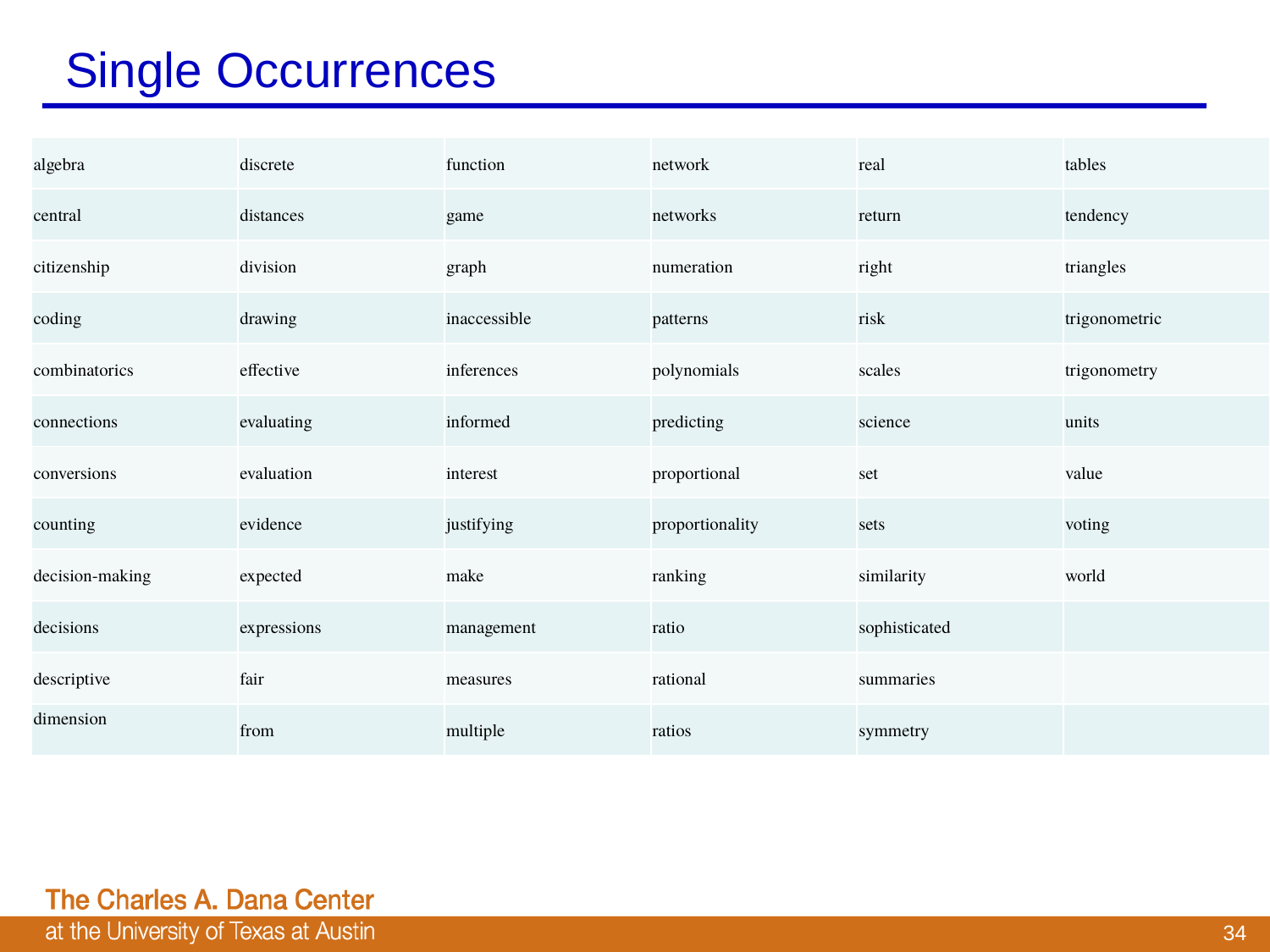

Single Occurrences

| algebra | discrete | function | network | real | tables |
| --- | --- | --- | --- | --- | --- |
| central | distances | game | networks | return | tendency |
| citizenship | division | graph | numeration | right | triangles |
| coding | drawing | inaccessible | patterns | risk | trigonometric |
| combinatorics | effective | inferences | polynomials | scales | trigonometry |
| connections | evaluating | informed | predicting | science | units |
| conversions | evaluation | interest | proportional | set | value |
| counting | evidence | justifying | proportionality | sets | voting |
| decision-making | expected | make | ranking | similarity | world |
| decisions | expressions | management | ratio | sophisticated |  |
| descriptive | fair | measures | rational | summaries |  |
| dimension | from | multiple | ratios | symmetry |  |
34